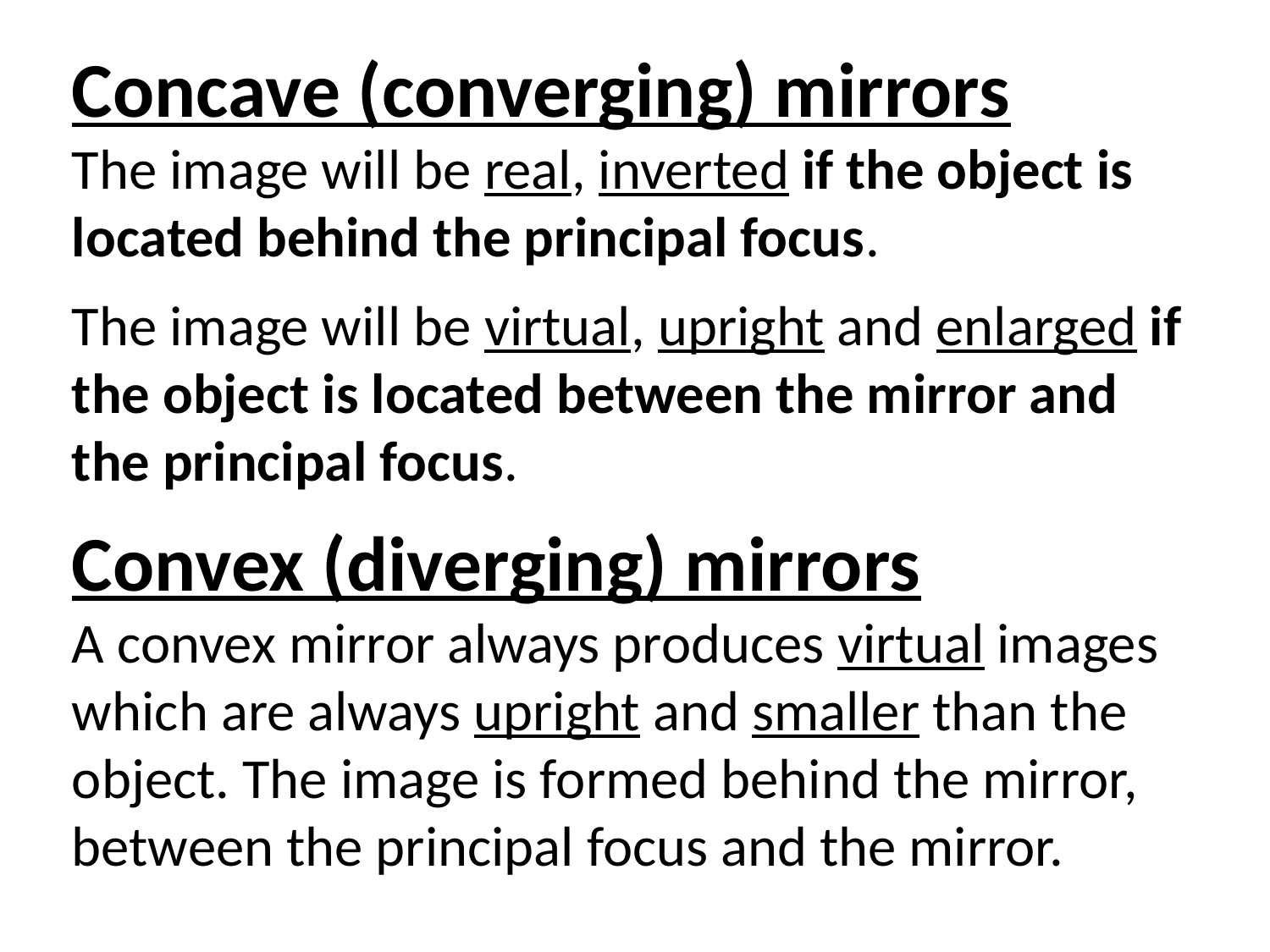

Concave (converging) mirrors
The image will be real, inverted if the object is located behind the principal focus.
The image will be virtual, upright and enlarged if the object is located between the mirror and the principal focus.
Convex (diverging) mirrors
A convex mirror always produces virtual images which are always upright and smaller than the object. The image is formed behind the mirror, between the principal focus and the mirror.